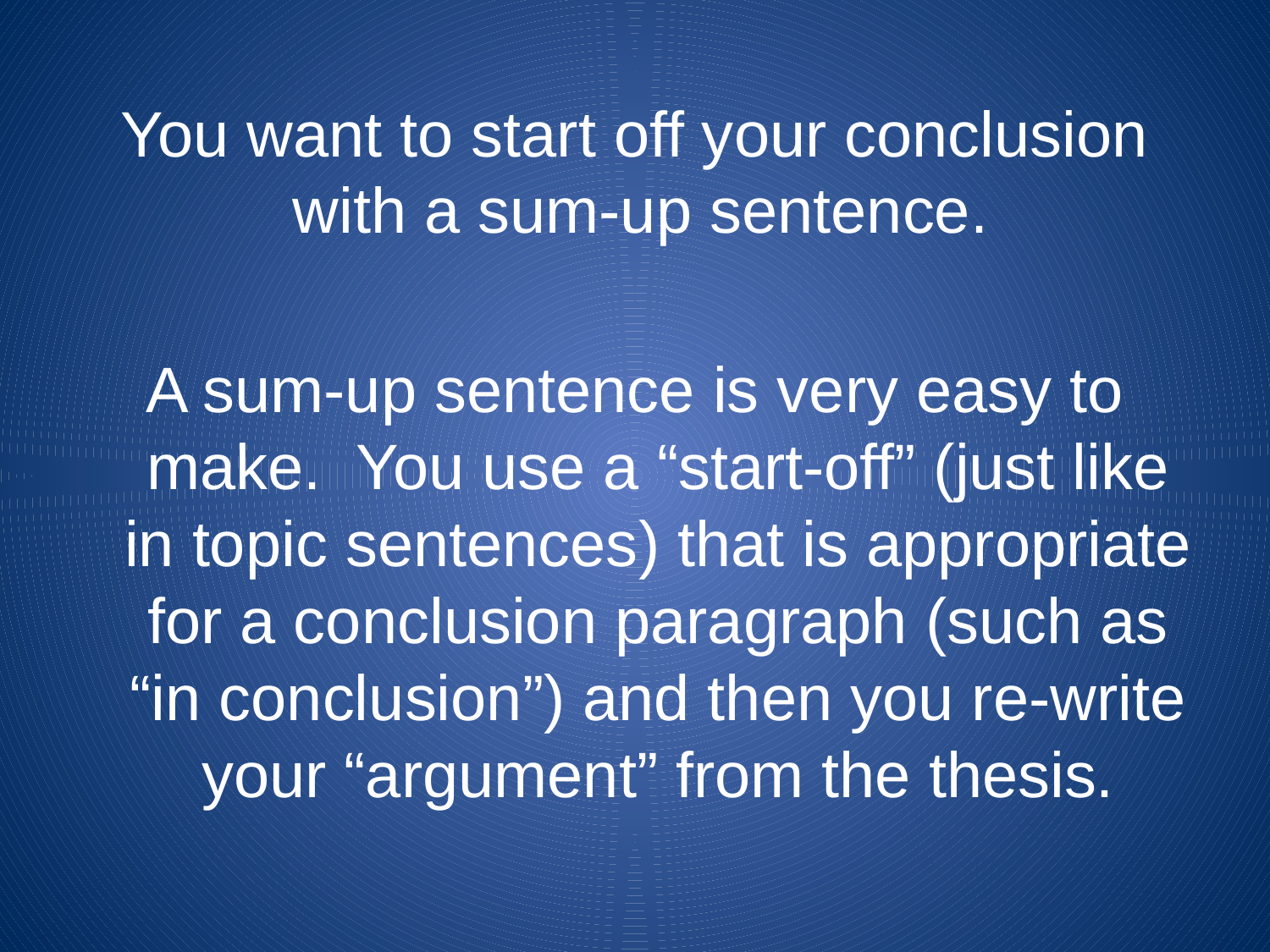

#
You want to start off your conclusion with a sum-up sentence.

A sum-up sentence is very easy to make.  You use a “start-off” (just like in topic sentences) that is appropriate for a conclusion paragraph (such as “in conclusion”) and then you re-write your “argument” from the thesis.